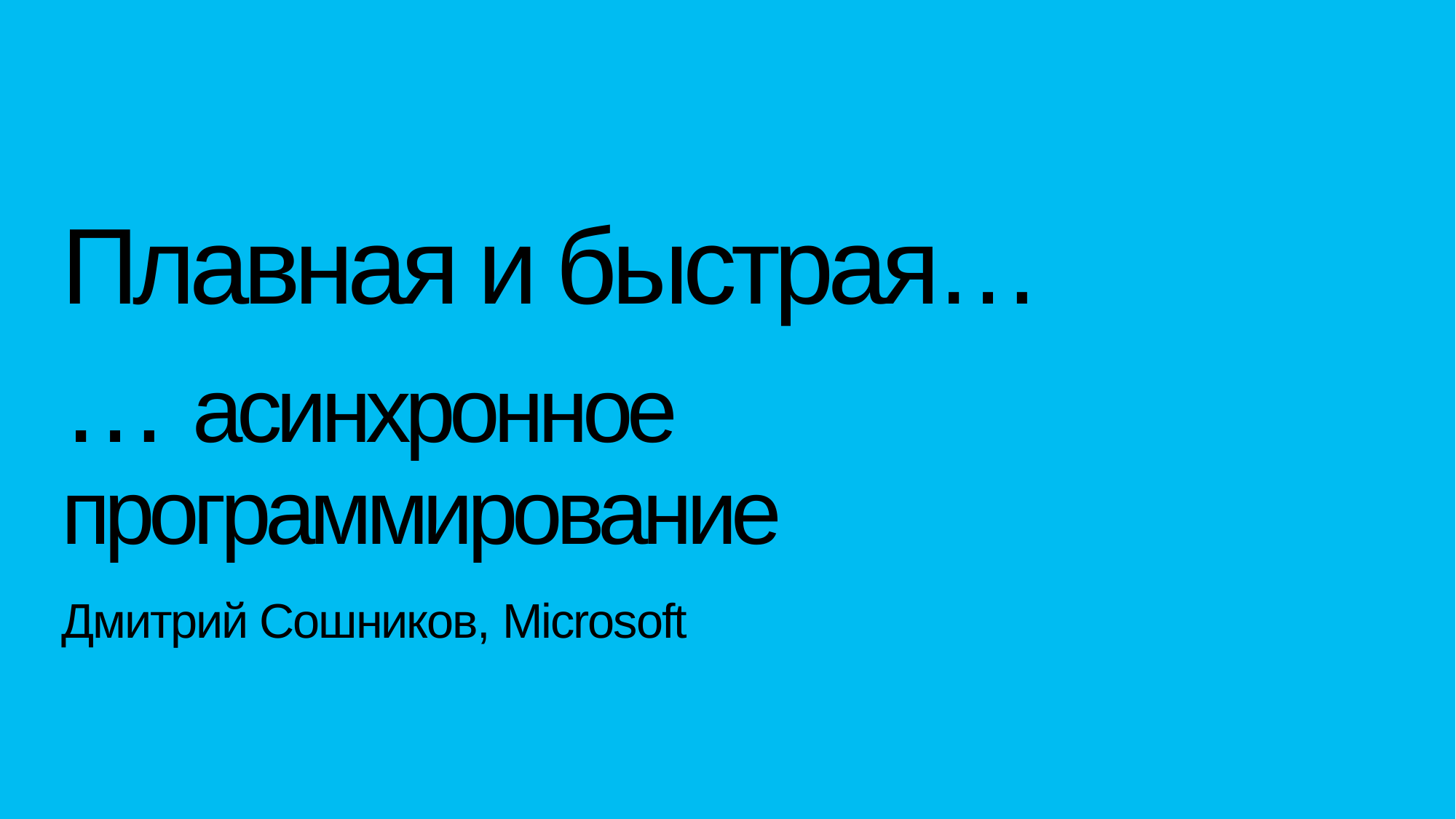

Плавная и быстрая…
… асинхронное программирование
Дмитрий Сошников, Microsoft